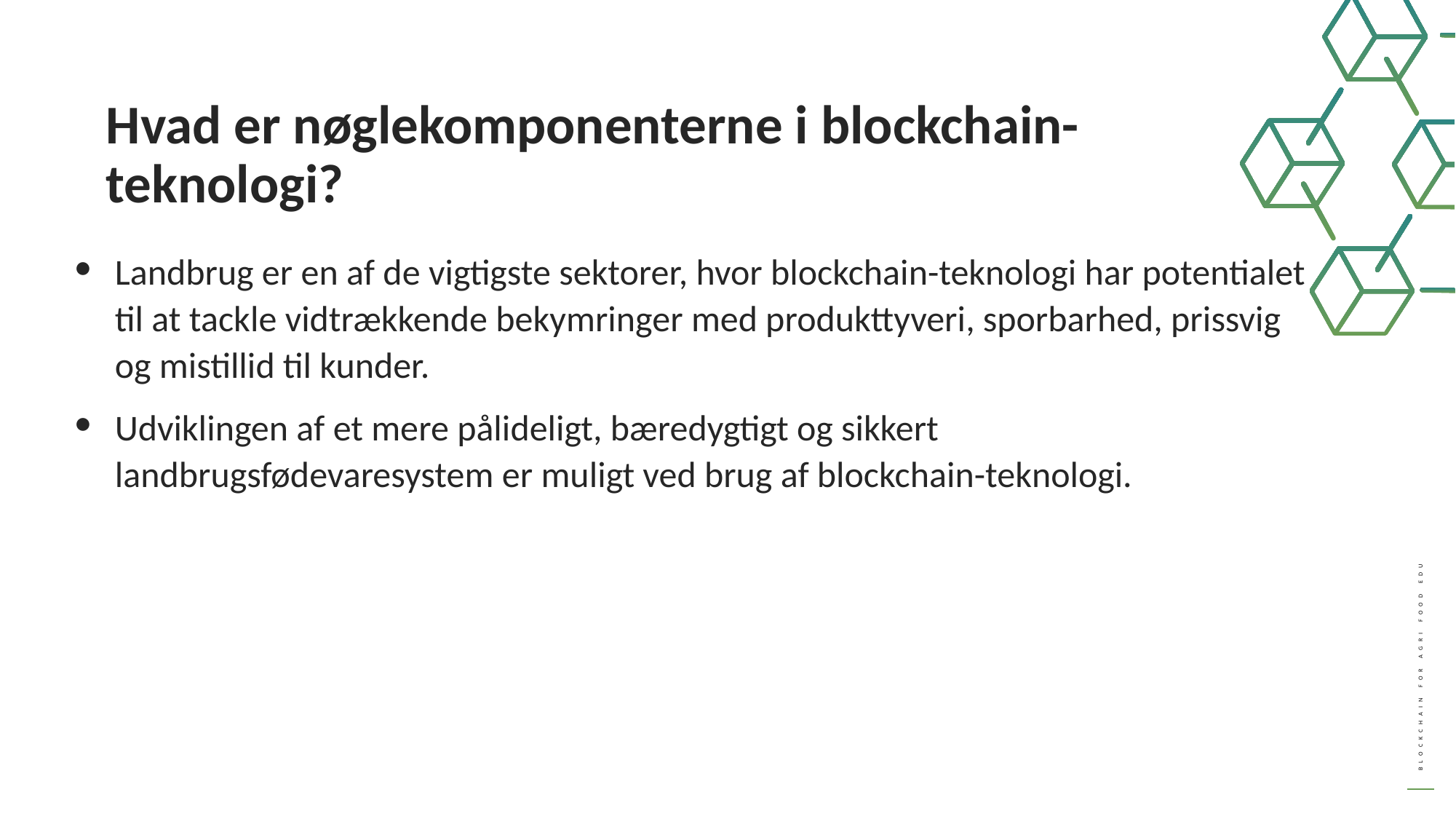

Hvad er nøglekomponenterne i blockchain-teknologi?
Landbrug er en af ​​de vigtigste sektorer, hvor blockchain-teknologi har potentialet til at tackle vidtrækkende bekymringer med produkttyveri, sporbarhed, prissvig og mistillid til kunder.
Udviklingen af ​​et mere pålideligt, bæredygtigt og sikkert landbrugsfødevaresystem er muligt ved brug af blockchain-teknologi.